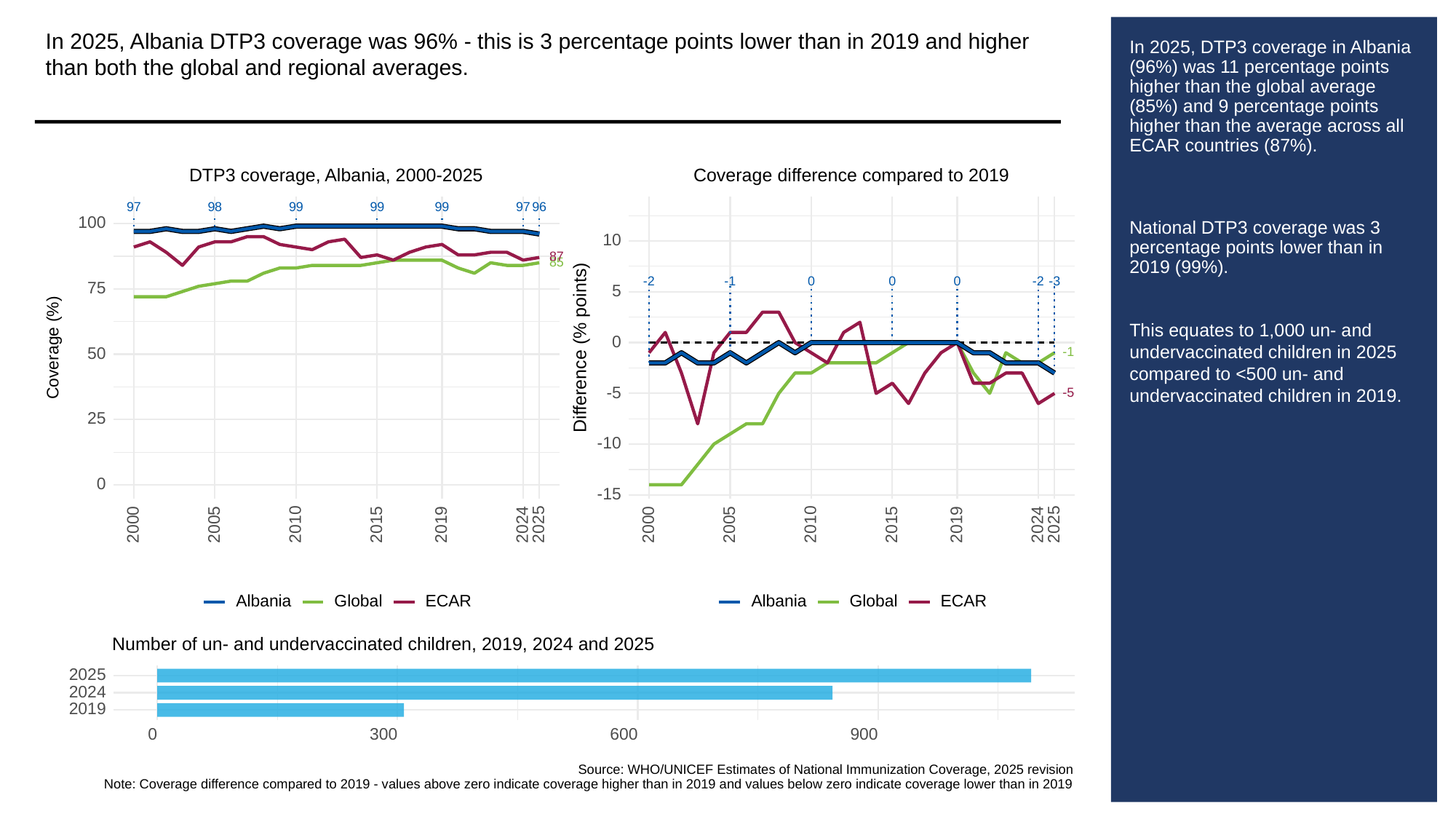

In 2025, Albania DTP3 coverage was 96% - this is 3 percentage points lower than in 2019 and higher than both the global and regional averages.
# In 2025, DTP3 coverage in Albania (96%) was 11 percentage points higher than the global average (85%) and 9 percentage points higher than the average across all ECAR countries (87%).

National DTP3 coverage was 3 percentage points lower than in 2019 (99%).

This equates to 1,000 un- and undervaccinated children in 2025 compared to <500 un- and undervaccinated children in 2019.

Coverage difference compared to 2019
DTP3 coverage, Albania, 2000-2025

97
98
99
99
99
97
96

100

10

87

85

-3
0
0
0
-2
-1
-2
75

5

0
Difference (% points)
Coverage (%)

50
-1

-5
-5

25

-10

0

-15

2000
2005
2010
2015
2019
2024
2025
2000
2005
2010
2015
2019
2024
2025
Global
ECAR
Global
ECAR
Albania
Albania

Number of un- and undervaccinated children, 2019, 2024 and 2025

2025

2024

2019

300
0
600
900
Source: WHO/UNICEF Estimates of National Immunization Coverage, 2025 revision
Note: Coverage difference compared to 2019 - values above zero indicate coverage higher than in 2019 and values below zero indicate coverage lower than in 2019